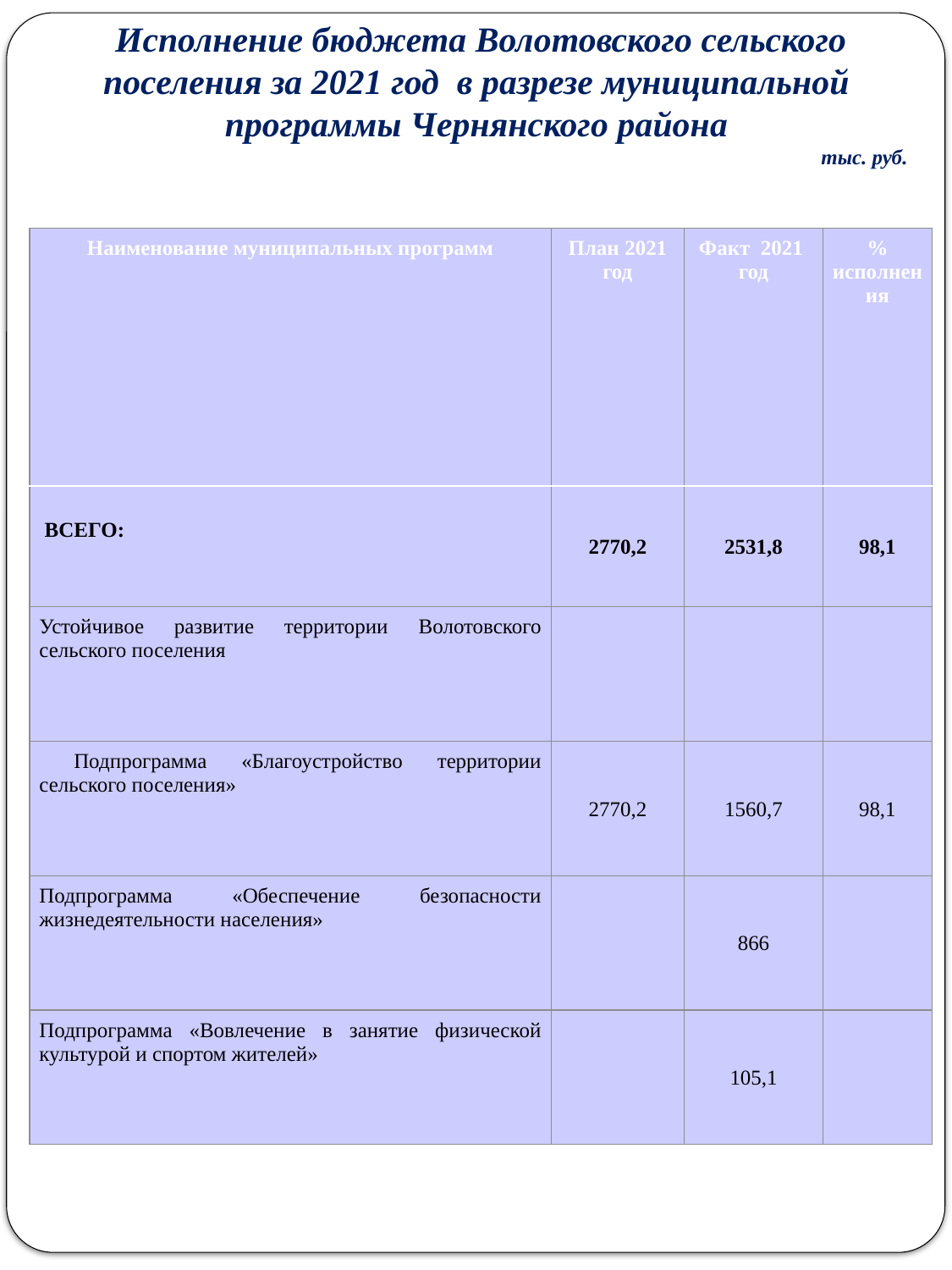

Исполнение бюджета Волотовского сельского поселения за 2021 год  в разрезе муниципальной  программы Чернянского района
                                                                                                                                                 тыс. руб.
| Наименование муниципальных программ | План 2021 год | Факт 2021 год | % исполнения |
| --- | --- | --- | --- |
| ВСЕГО: | 2770,2 | 2531,8 | 98,1 |
| Устойчивое развитие территории Волотовского сельского поселения |  |  |  |
| Подпрограмма «Благоустройство территории сельского поселения» | 2770,2 | 1560,7 | 98,1 |
| Подпрограмма «Обеспечение безопасности жизнедеятельности населения» |  | 866 |  |
| Подпрограмма «Вовлечение в занятие физической культурой и спортом жителей» |  | 105,1 |  |